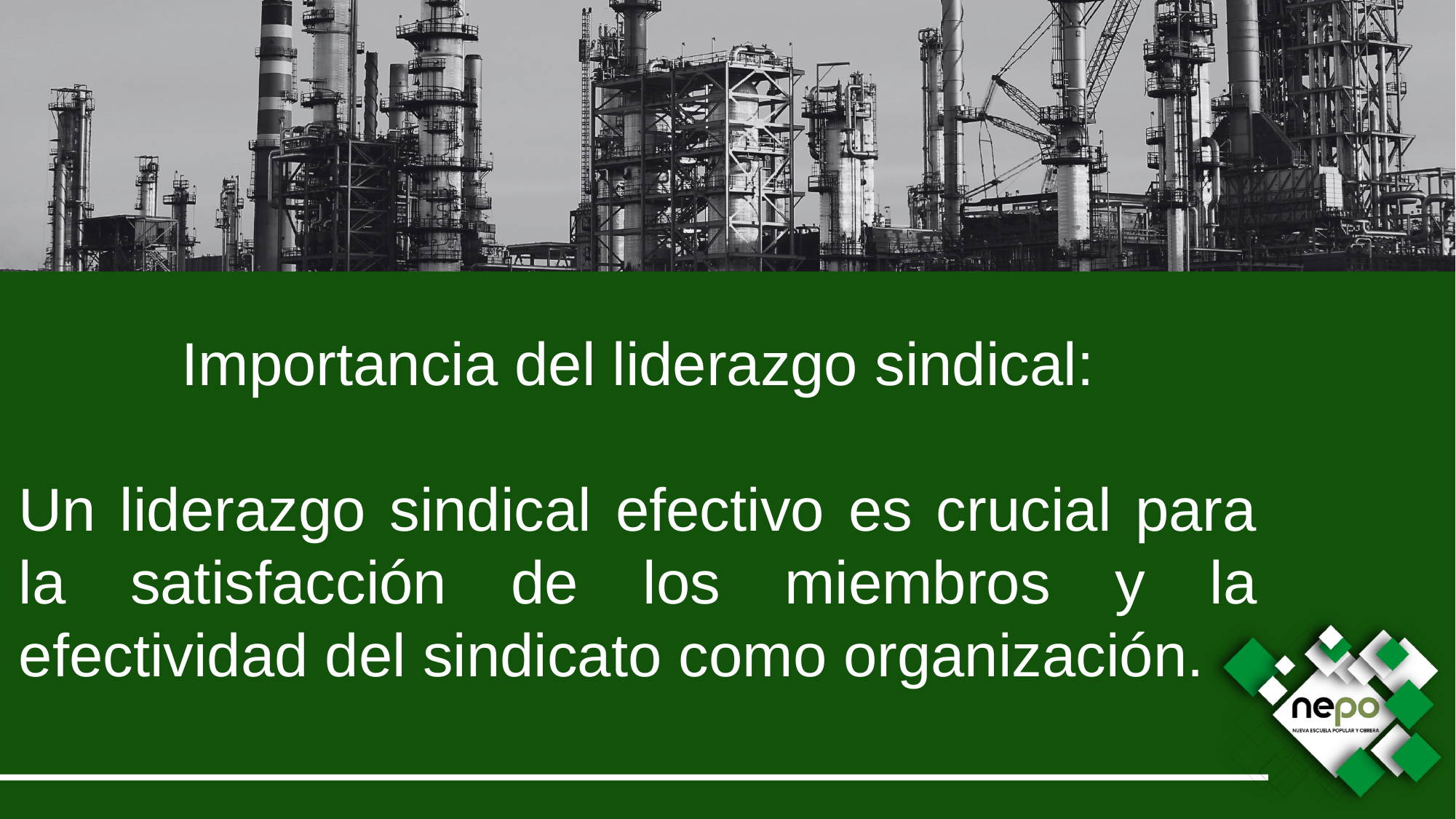

Importancia del liderazgo sindical:

Un liderazgo sindical efectivo es crucial para la satisfacción de los miembros y la efectividad del sindicato como organización.